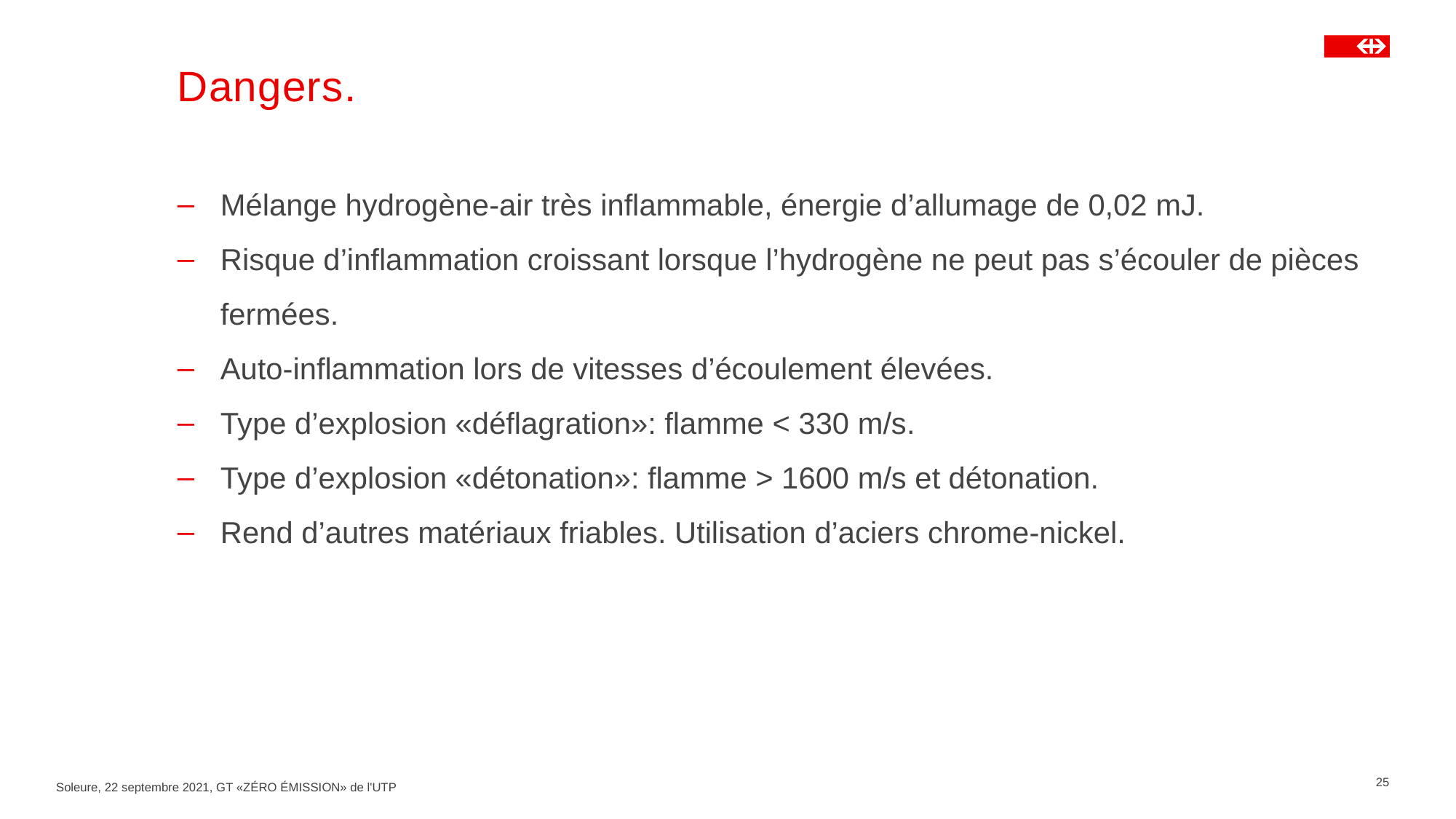

# Dangers.
Mélange hydrogène-air très inflammable, énergie d’allumage de 0,02 mJ.
Risque d’inflammation croissant lorsque l’hydrogène ne peut pas s’écouler de pièces fermées.
Auto-inflammation lors de vitesses d’écoulement élevées.
Type d’explosion «déflagration»: flamme < 330 m/s.
Type d’explosion «détonation»: flamme > 1600 m/s et détonation.
Rend d’autres matériaux friables. Utilisation d’aciers chrome-nickel.

Soleure, 22 septembre 2021, GT «ZÉRO ÉMISSION» de l'UTP
25